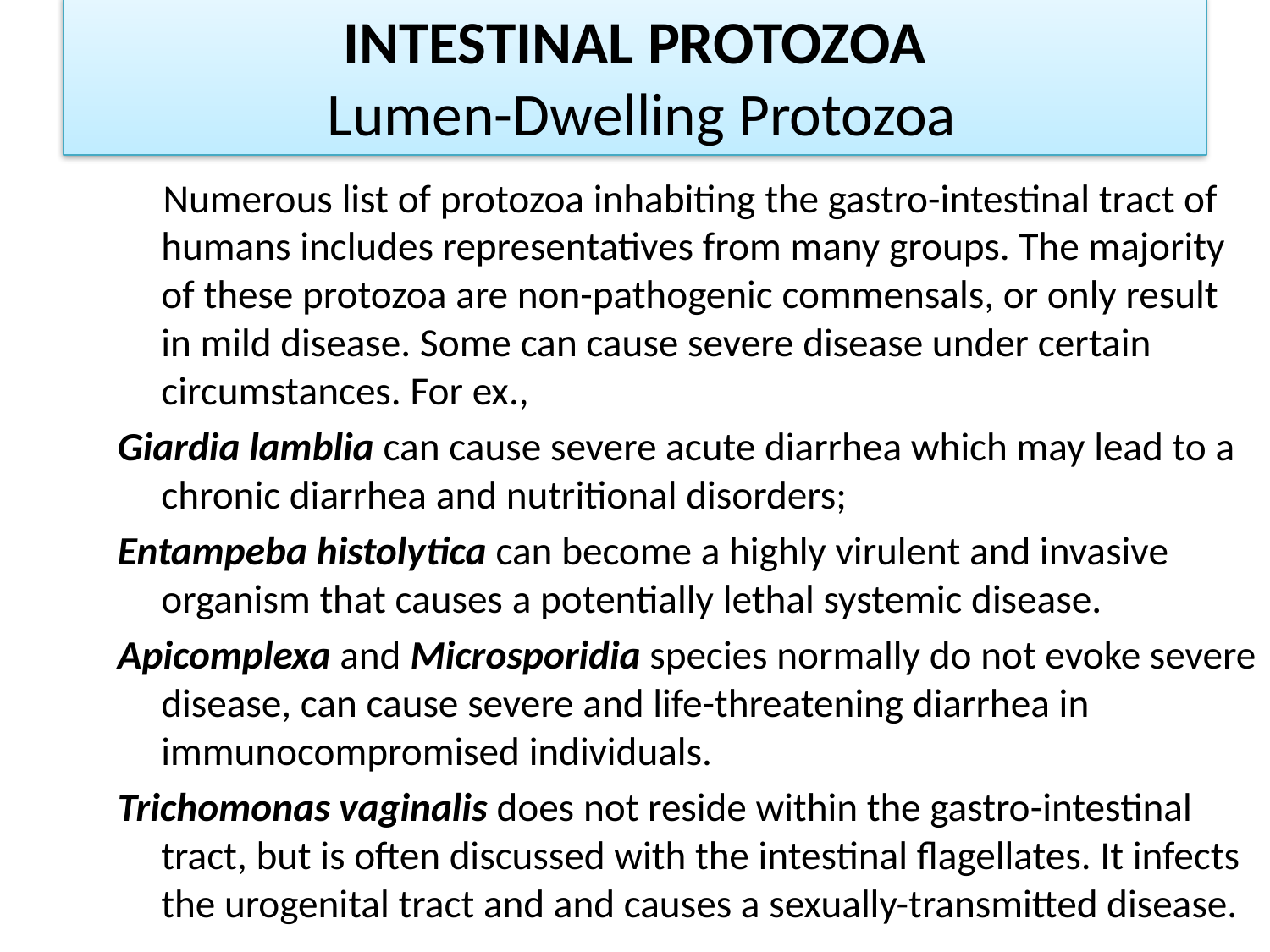

# INTESTINAL PROTOZOA Lumen-Dwelling Protozoa
     Numerous list of protozoa inhabiting the gastro-intestinal tract of humans includes representatives from many groups. The majority of these protozoa are non-pathogenic commensals, or only result in mild disease. Some can cause severe disease under certain circumstances. For ex.,
Giardia lamblia can cause severe acute diarrhea which may lead to a chronic diarrhea and nutritional disorders;
Entampeba histolytica can become a highly virulent and invasive organism that causes a potentially lethal systemic disease.
Apicomplexa and Microsporidia species normally do not evoke severe disease, can cause severe and life-threatening diarrhea in immunocompromised individuals.
Trichomonas vaginalis does not reside within the gastro-intestinal tract, but is often discussed with the intestinal flagellates. It infects the urogenital tract and and causes a sexually-transmitted disease.